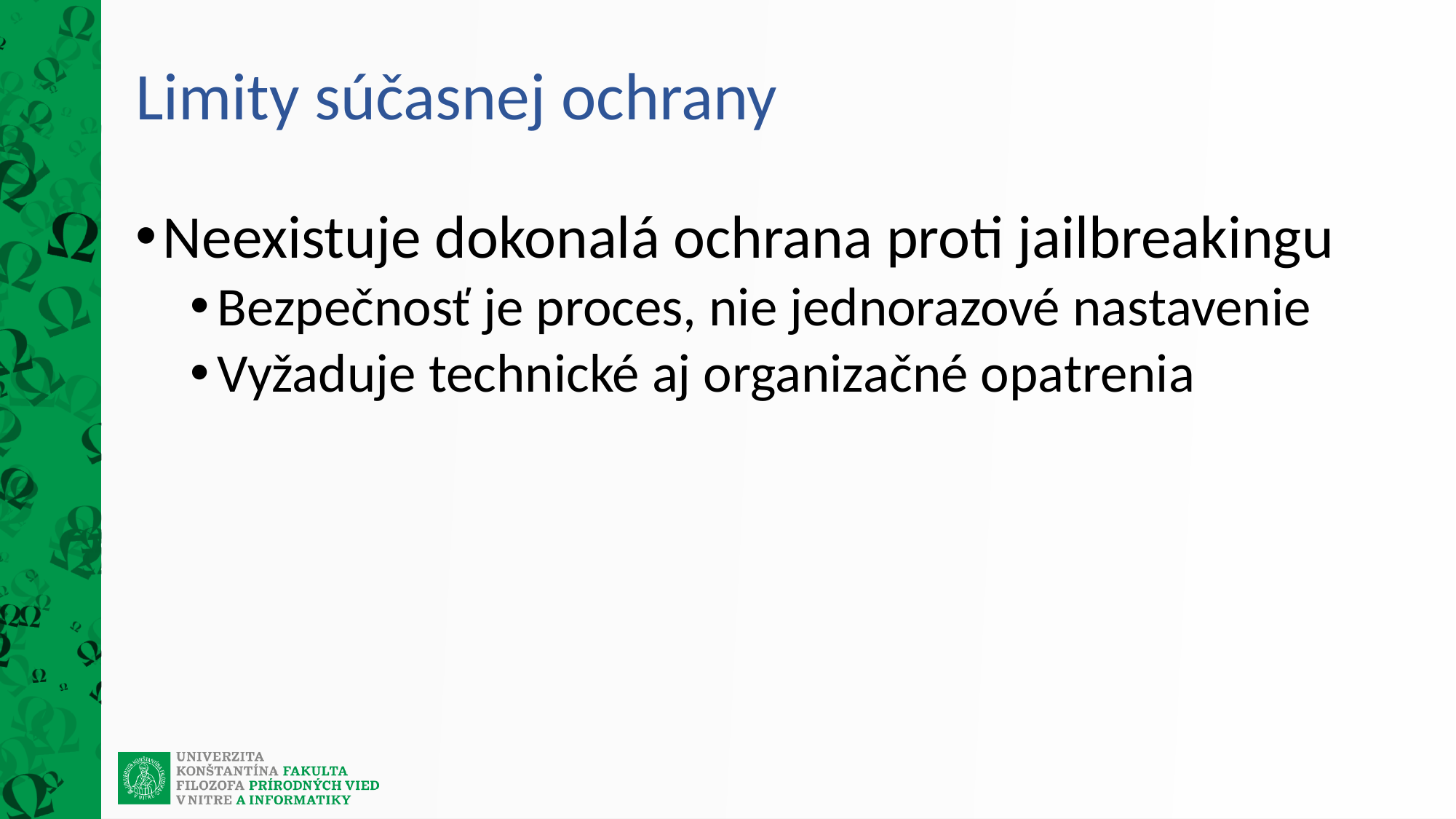

# Limity súčasnej ochrany
Neexistuje dokonalá ochrana proti jailbreakingu
Bezpečnosť je proces, nie jednorazové nastavenie
Vyžaduje technické aj organizačné opatrenia